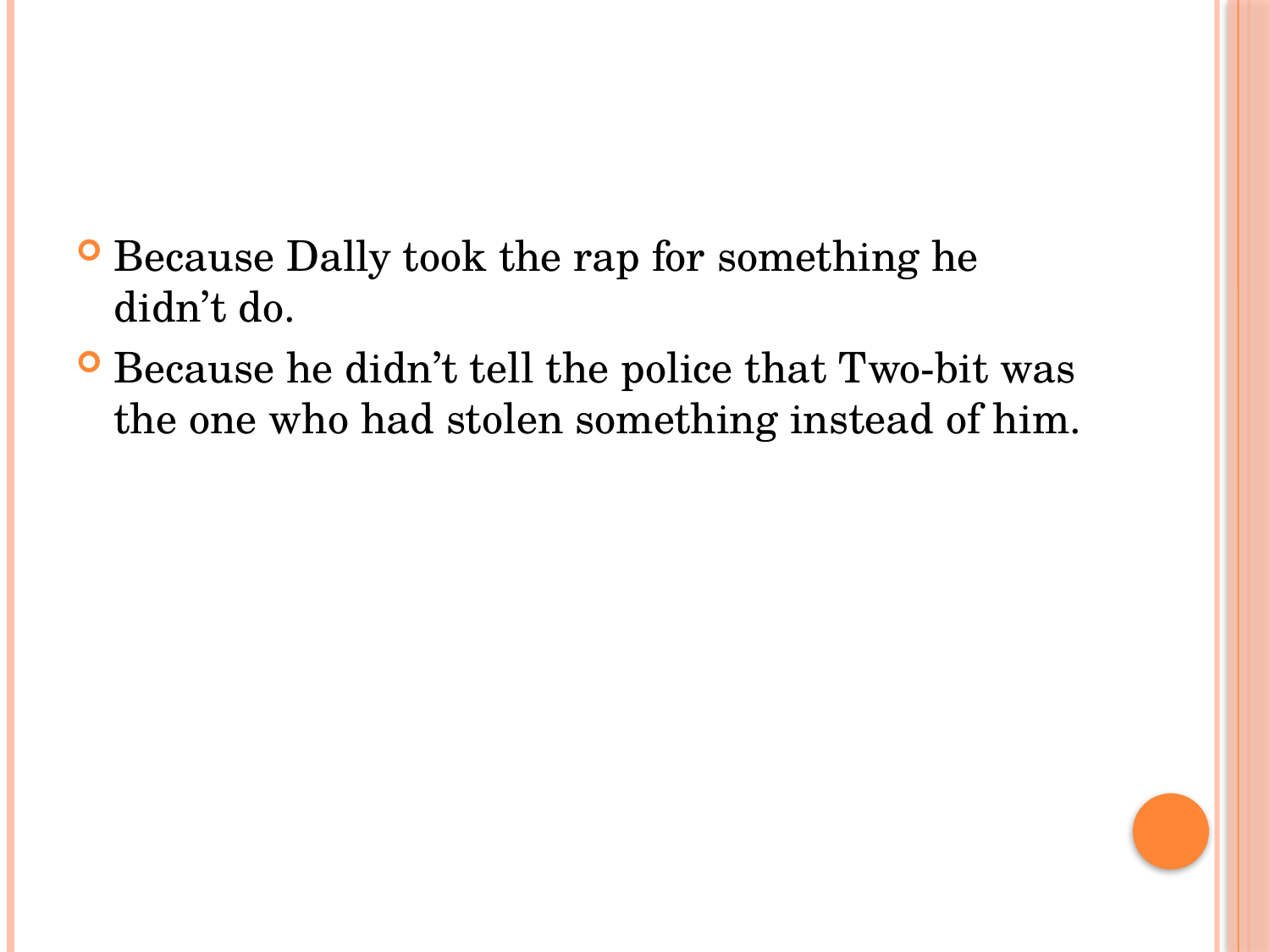

#
Because Dally took the rap for something he didn’t do.
Because he didn’t tell the police that Two-bit was the one who had stolen something instead of him.